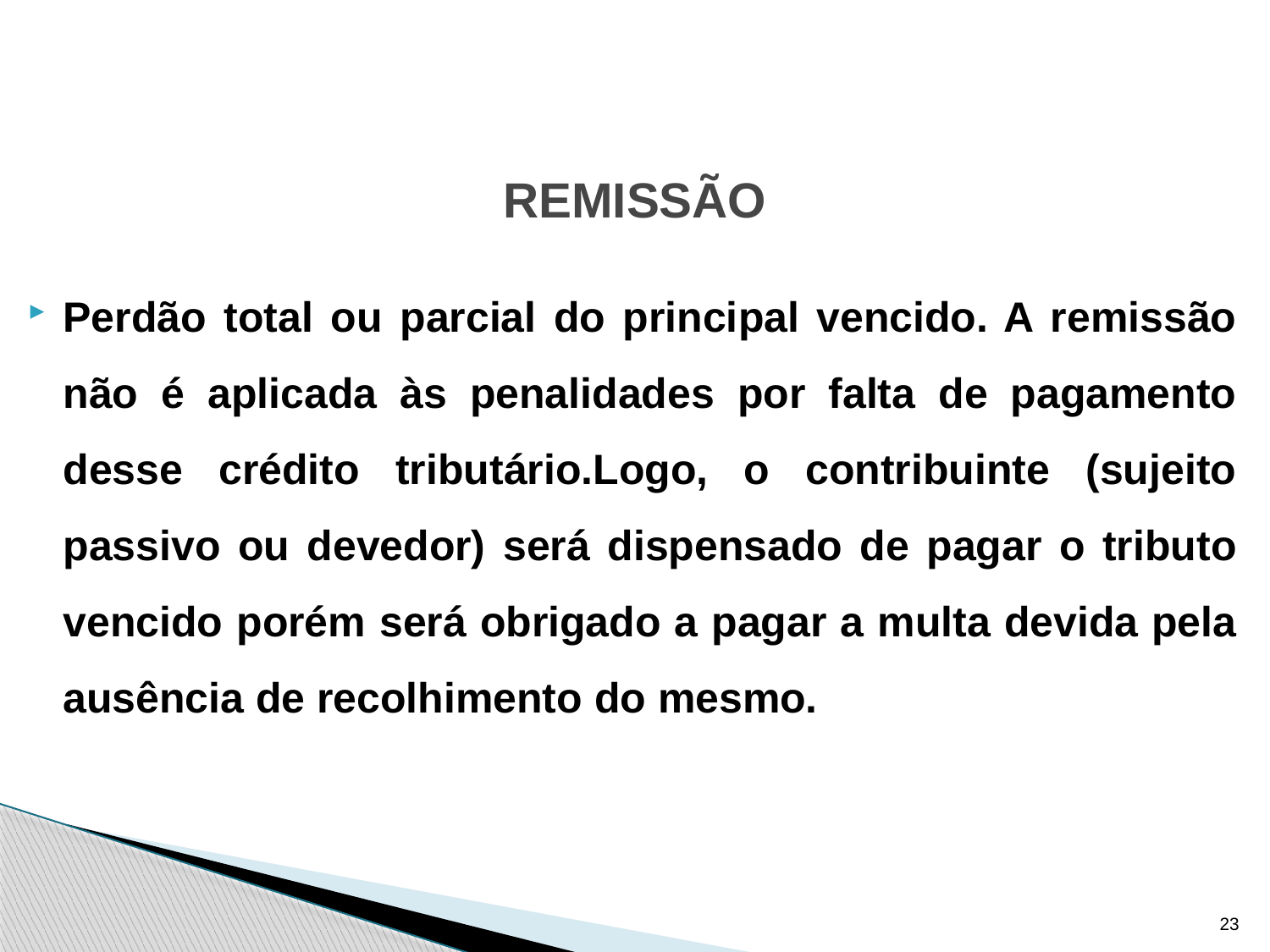

# REMISSÃO
Perdão total ou parcial do principal vencido. A remissão não é aplicada às penalidades por falta de pagamento desse crédito tributário.Logo, o contribuinte (sujeito passivo ou devedor) será dispensado de pagar o tributo vencido porém será obrigado a pagar a multa devida pela ausência de recolhimento do mesmo.

23